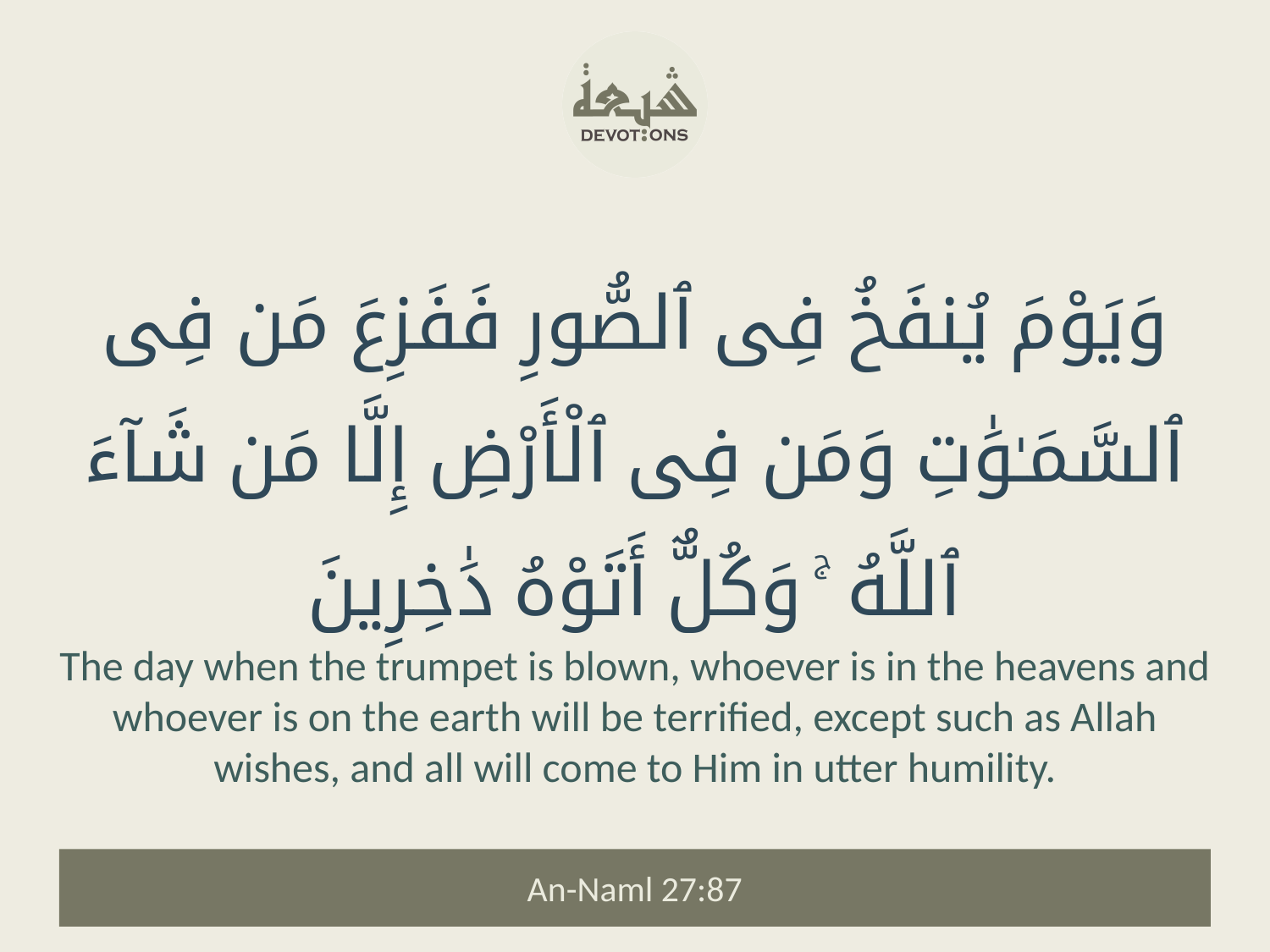

وَيَوْمَ يُنفَخُ فِى ٱلصُّورِ فَفَزِعَ مَن فِى ٱلسَّمَـٰوَٰتِ وَمَن فِى ٱلْأَرْضِ إِلَّا مَن شَآءَ ٱللَّهُ ۚ وَكُلٌّ أَتَوْهُ دَٰخِرِينَ
The day when the trumpet is blown, whoever is in the heavens and whoever is on the earth will be terrified, except such as Allah wishes, and all will come to Him in utter humility.
An-Naml 27:87